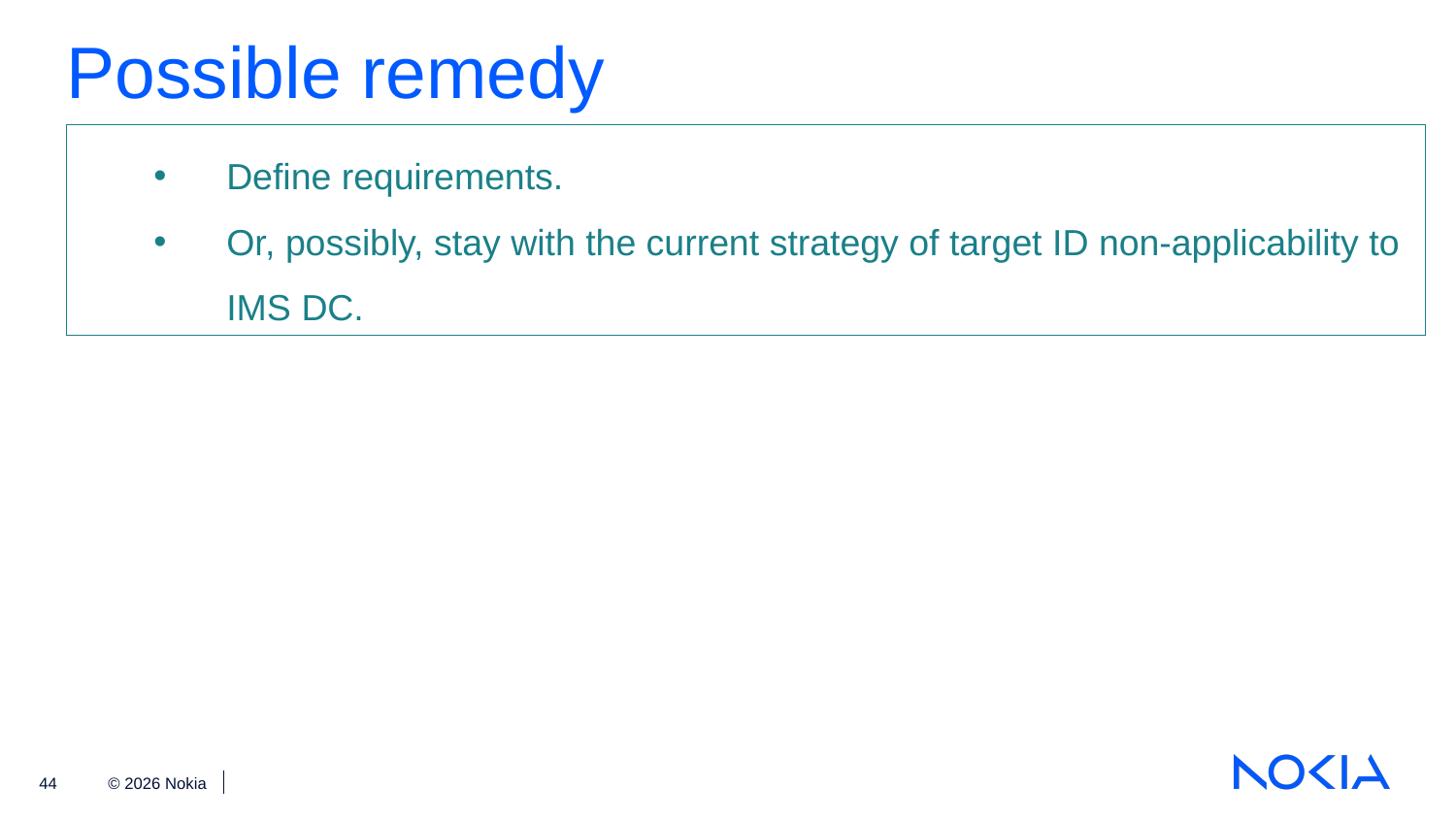

Possible remedy
Define requirements.
Or, possibly, stay with the current strategy of target ID non-applicability to IMS DC.